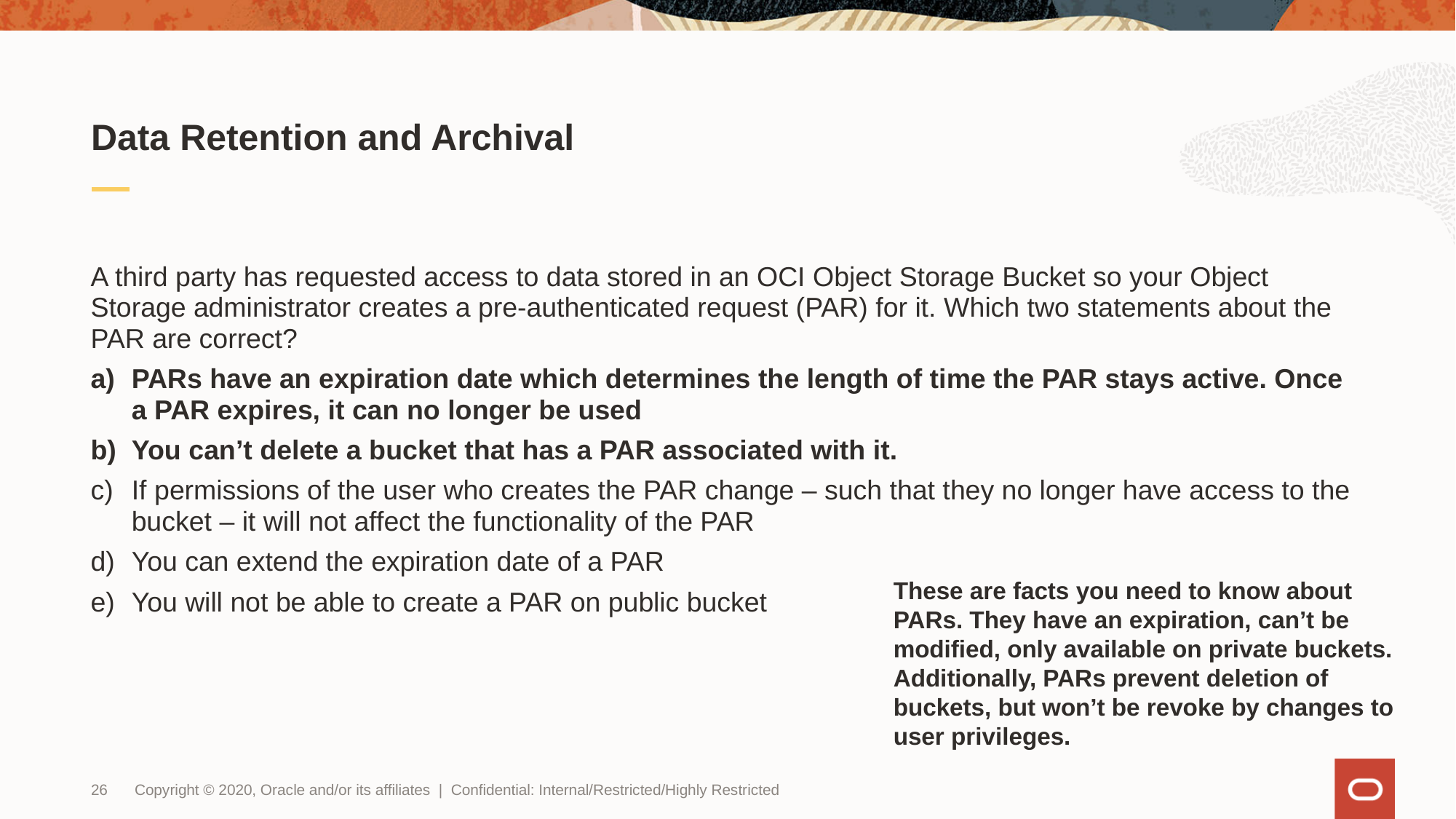

# Data Retention and Archival

A third party has requested access to data stored in an OCI Object Storage Bucket so your Object Storage administrator creates a pre-authenticated request (PAR) for it. Which two statements about the PAR are correct?
PARs have an expiration date which determines the length of time the PAR stays active. Once a PAR expires, it can no longer be used
You can’t delete a bucket that has a PAR associated with it.
If permissions of the user who creates the PAR change – such that they no longer have access to the bucket – it will not affect the functionality of the PAR
You can extend the expiration date of a PAR
You will not be able to create a PAR on public bucket
These are facts you need to know about PARs. They have an expiration, can’t be modified, only available on private buckets. Additionally, PARs prevent deletion of buckets, but won’t be revoke by changes to user privileges.
26
Copyright © 2020, Oracle and/or its affiliates  |  Confidential: Internal/Restricted/Highly Restricted